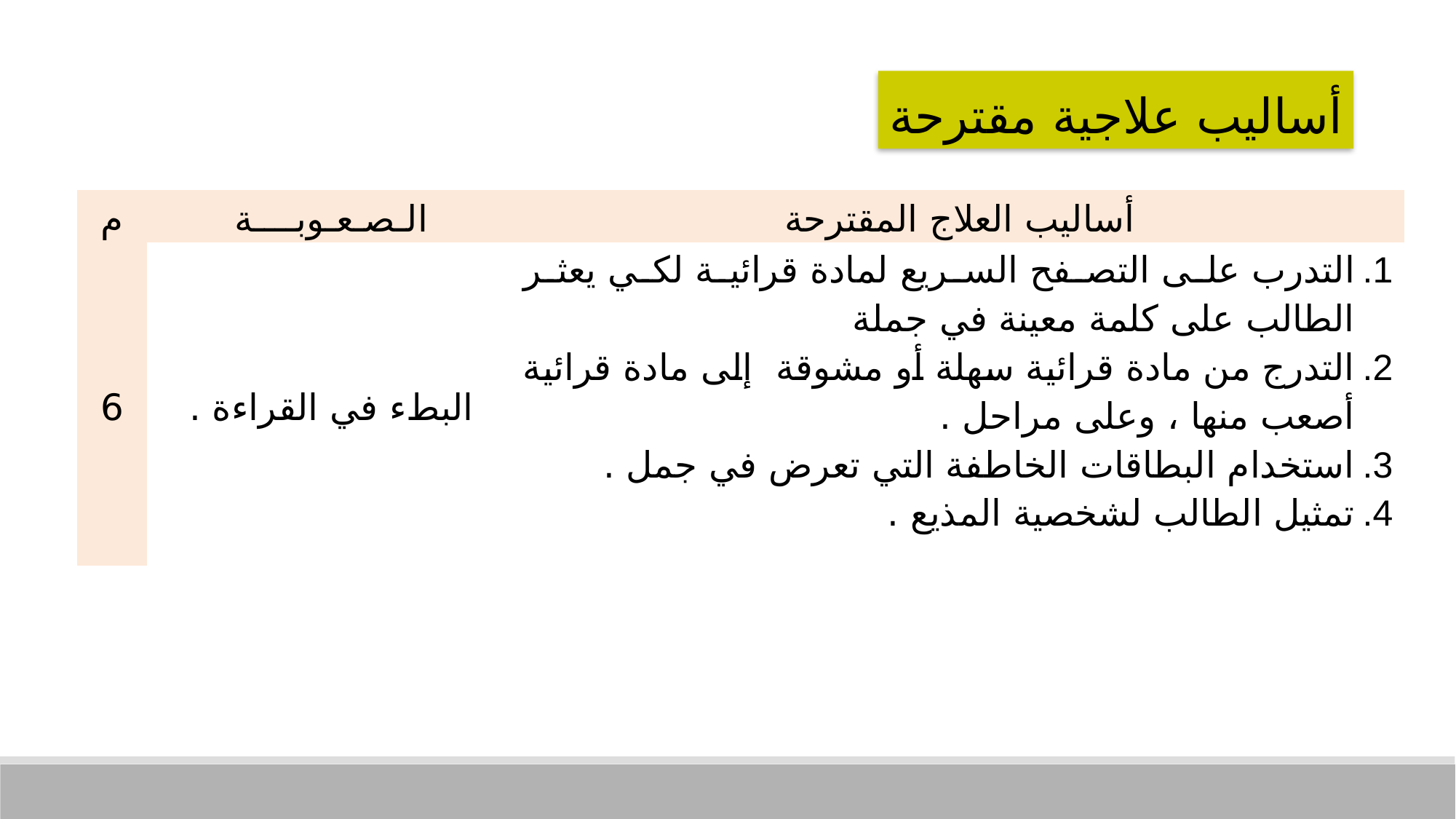

أساليب علاجية مقترحة
| م | الـصـعـوبــــة | أساليب العلاج المقترحة |
| --- | --- | --- |
| 6 | البطء في القراءة . | التدرب على التصفح السريع لمادة قرائية لكي يعثر الطالب على كلمة معينة في جملة التدرج من مادة قرائية سهلة أو مشوقة إلى مادة قرائية أصعب منها ، وعلى مراحل . استخدام البطاقات الخاطفة التي تعرض في جمل . تمثيل الطالب لشخصية المذيع . |